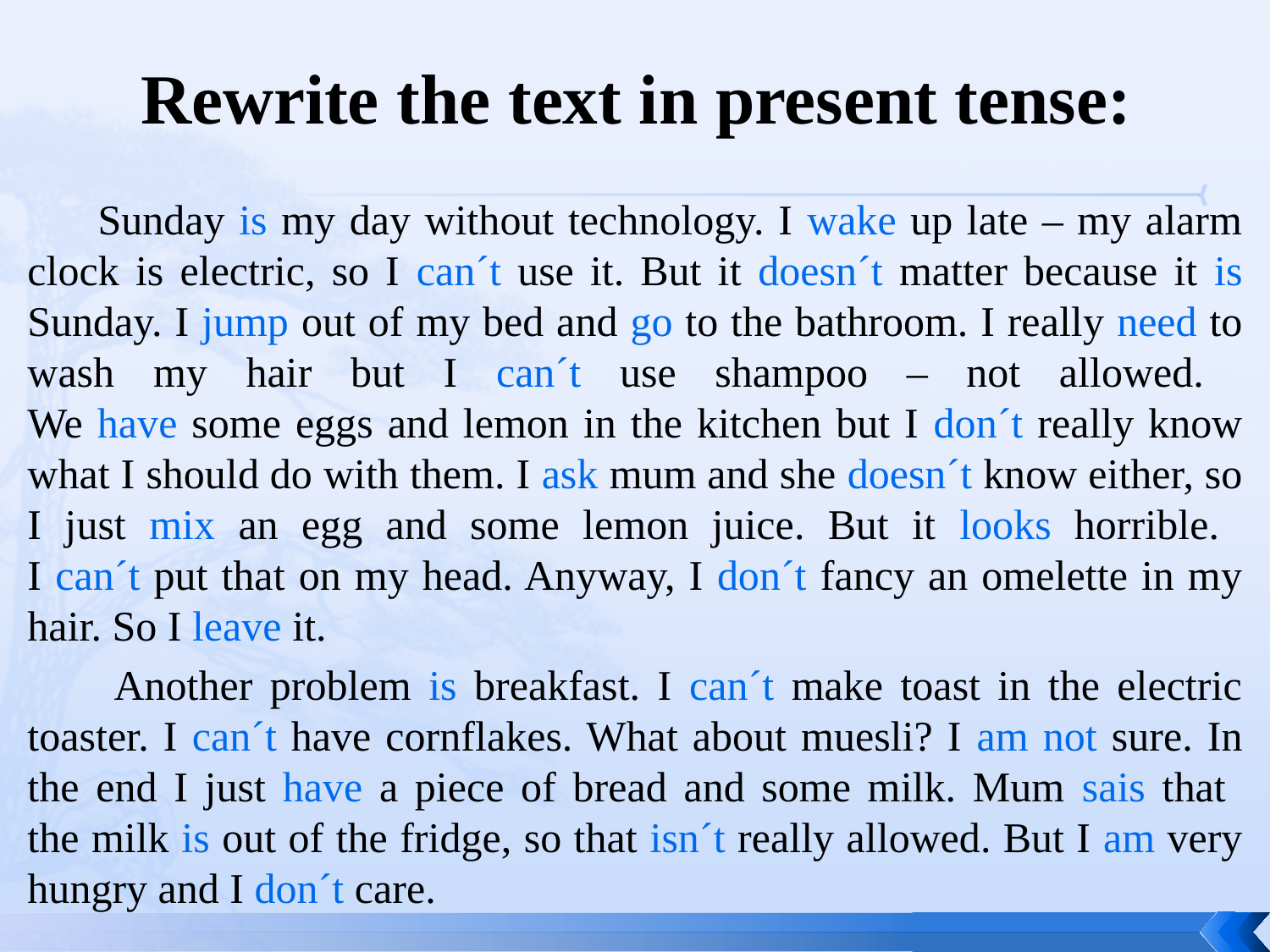

# Rewrite the text in present tense:
     Sunday is my day without technology. I wake up late – my alarm clock is electric, so I can´t use it. But it doesn´t matter because it is Sunday. I jump out of my bed and go to the bathroom. I really need to wash my hair but I can´t use shampoo – not allowed.
We have some eggs and lemon in the kitchen but I don´t really know what I should do with them. I ask mum and she doesn´t know either, so I just mix an egg and some lemon juice. But it looks horrible.
I can´t put that on my head. Anyway, I don´t fancy an omelette in my hair. So I leave it.
     Another problem is breakfast. I can´t make toast in the electric toaster. I can´t have cornflakes. What about muesli? I am not sure. In the end I just have a piece of bread and some milk. Mum sais that
the milk is out of the fridge, so that isn´t really allowed. But I am very hungry and I don´t care.